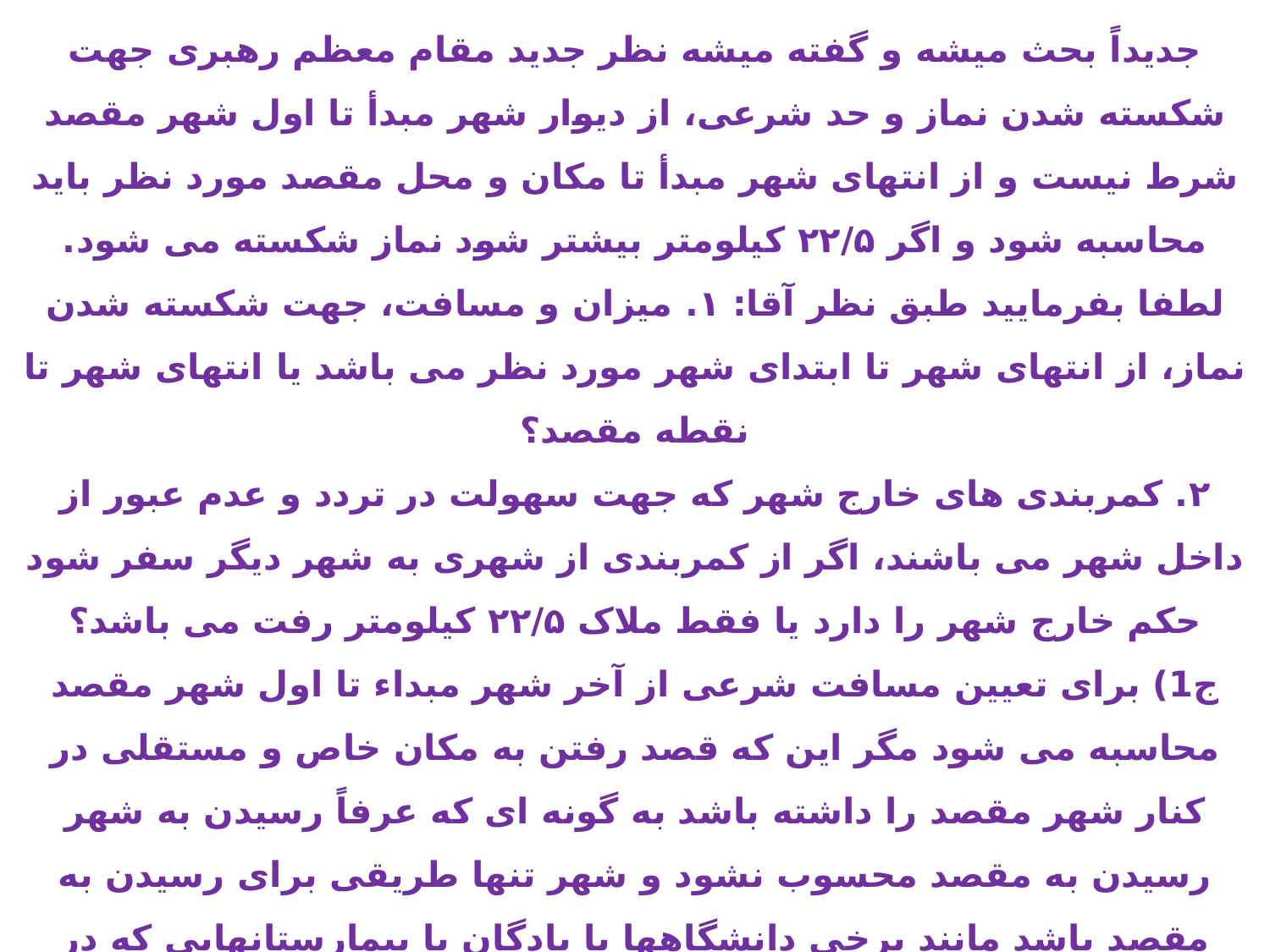

جدیداً بحث میشه و گفته میشه نظر جدید مقام معظم رهبری جهت شکسته شدن نماز و حد شرعی، از دیوار شهر مبدأ تا اول شهر مقصد شرط نیست و از انتهای شهر مبدأ تا مکان و محل مقصد مورد نظر باید محاسبه شود و اگر ۲۲/۵ کیلومتر بیشتر شود نماز شکسته می شود.
لطفا بفرمایید طبق نظر آقا: ۱. میزان و مسافت، جهت شکسته شدن نماز، از انتهای شهر تا ابتدای شهر مورد نظر می باشد یا انتهای شهر تا نقطه مقصد؟
۲. کمربندی های خارج شهر که جهت سهولت در تردد و عدم عبور از داخل شهر می باشند، اگر از کمربندی از شهری به شهر دیگر سفر شود حکم خارج شهر را دارد یا فقط ملاک ۲۲/۵ کیلومتر رفت می باشد؟
ج1) برای تعیین مسافت شرعی از آخر شهر مبداء تا اول شهر مقصد محاسبه می شود مگر این که قصد رفتن به مکان خاص و مستقلی در کنار شهر مقصد را داشته باشد به گونه ای که عرفاً رسیدن به شهر رسیدن به مقصد محسوب نشود و شهر تنها طریقی برای رسیدن به مقصد باشد مانند برخی دانشگاهها یا پادگان یا بیمارستانهایی که در کنار شهر است که در این صورت در محاسبه مسافت تا همان مکان خاص در نظر گرفته می شود.
ج2) بعضی از کمربندی ها درون شهر مربوطه قرار گرفته اند و بعضی خارج شهر هستند، بنابر این موارد مختلف است. شماره استفتاء: 850703احکام مسافر، جدید 40